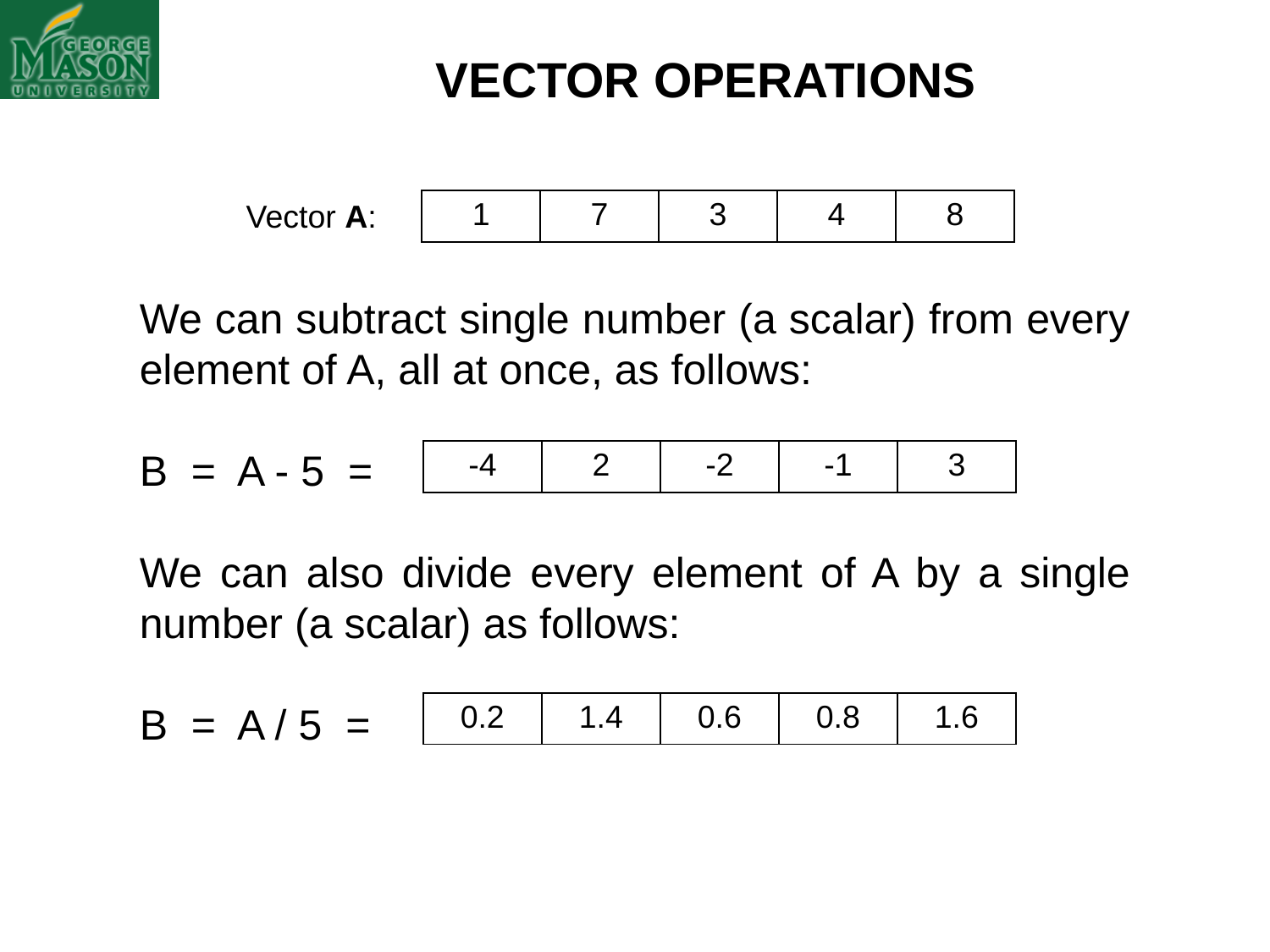

VECTOR OPERATIONS
Vector A:
| 1 | 7 | 3 | 4 | 8 |
| --- | --- | --- | --- | --- |
We can subtract single number (a scalar) from every element of A, all at once, as follows:

B  =  A - 5  =

We can also divide every element of A by a single number (a scalar) as follows:

B  =  A / 5  =
| -4 | 2 | -2 | -1 | 3 |
| --- | --- | --- | --- | --- |
| 0.2 | 1.4 | 0.6 | 0.8 | 1.6 |
| --- | --- | --- | --- | --- |